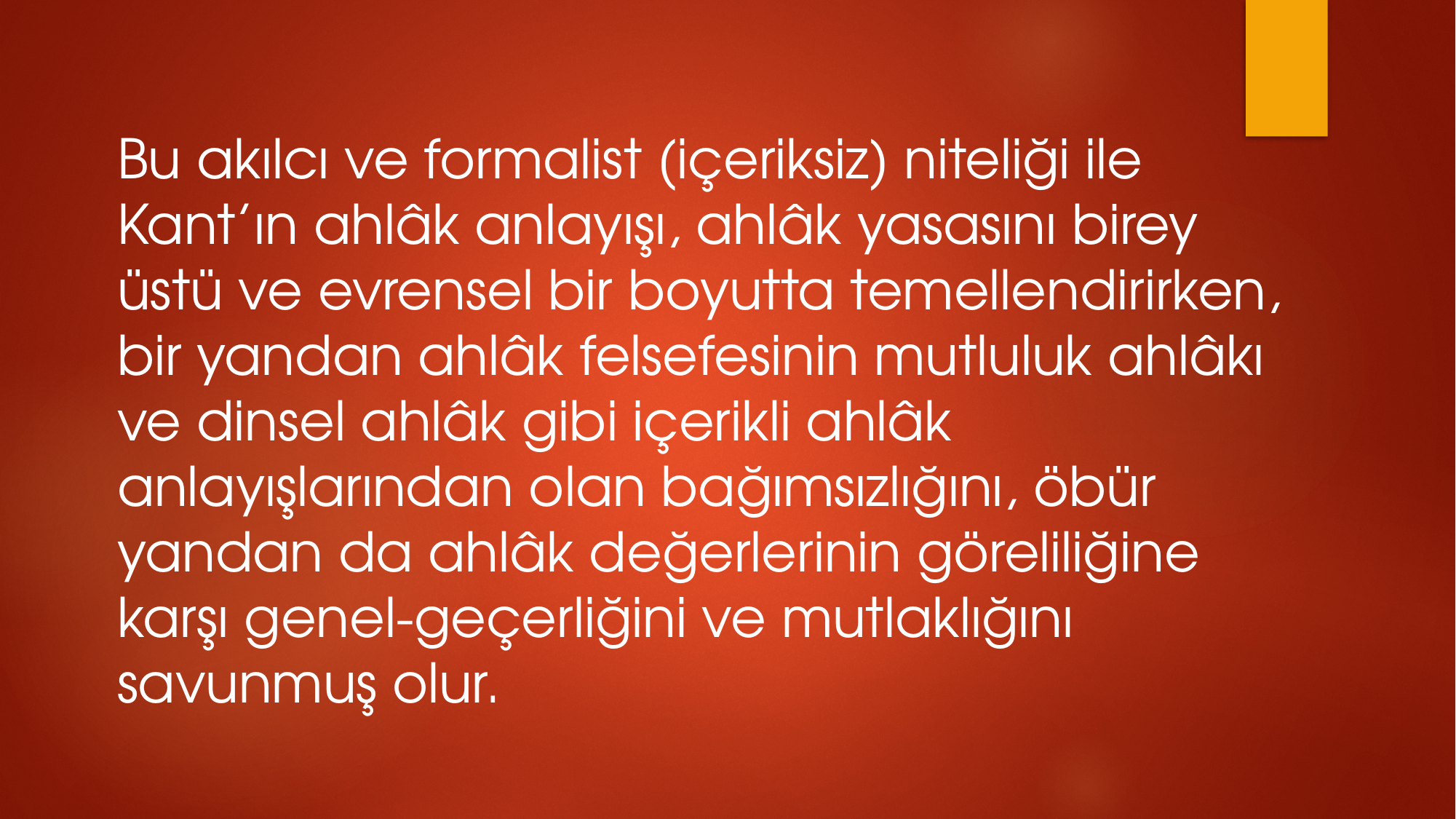

Bu akılcı ve formalist (içeriksiz) niteliği ile Kant’ın ahlâk anlayışı, ahlâk yasasını birey üstü ve evrensel bir boyutta temellendirirken, bir yandan ahlâk felsefesinin mutluluk ahlâkı ve dinsel ahlâk gibi içerikli ahlâk anlayışlarından olan bağımsızlığını, öbür yandan da ahlâk değerlerinin göreliliğine karşı genel-geçerliğini ve mutlaklığını savunmuş olur.